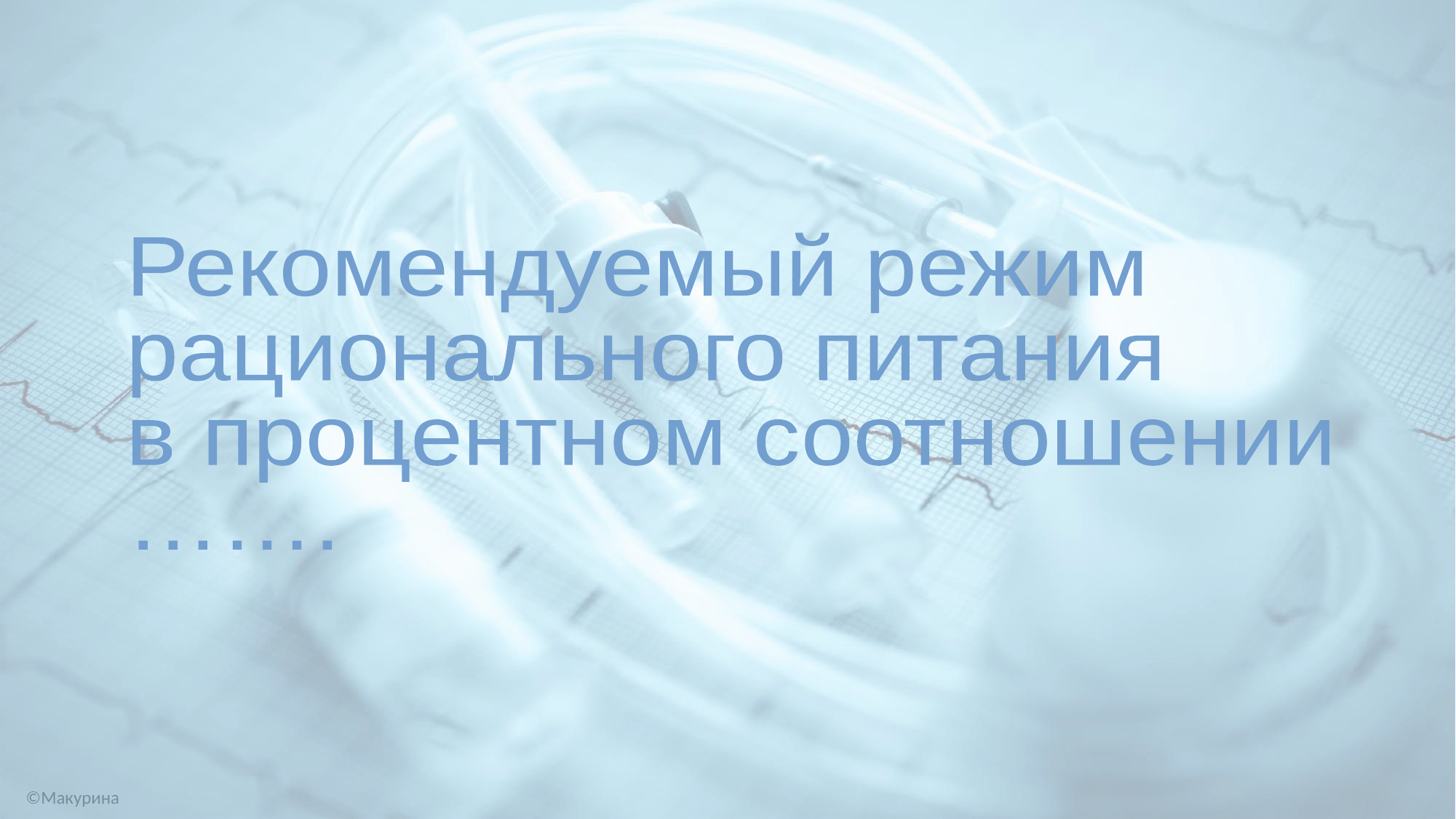

Рекомендуемый режим
рационального питания
в процентном соотношении
…….